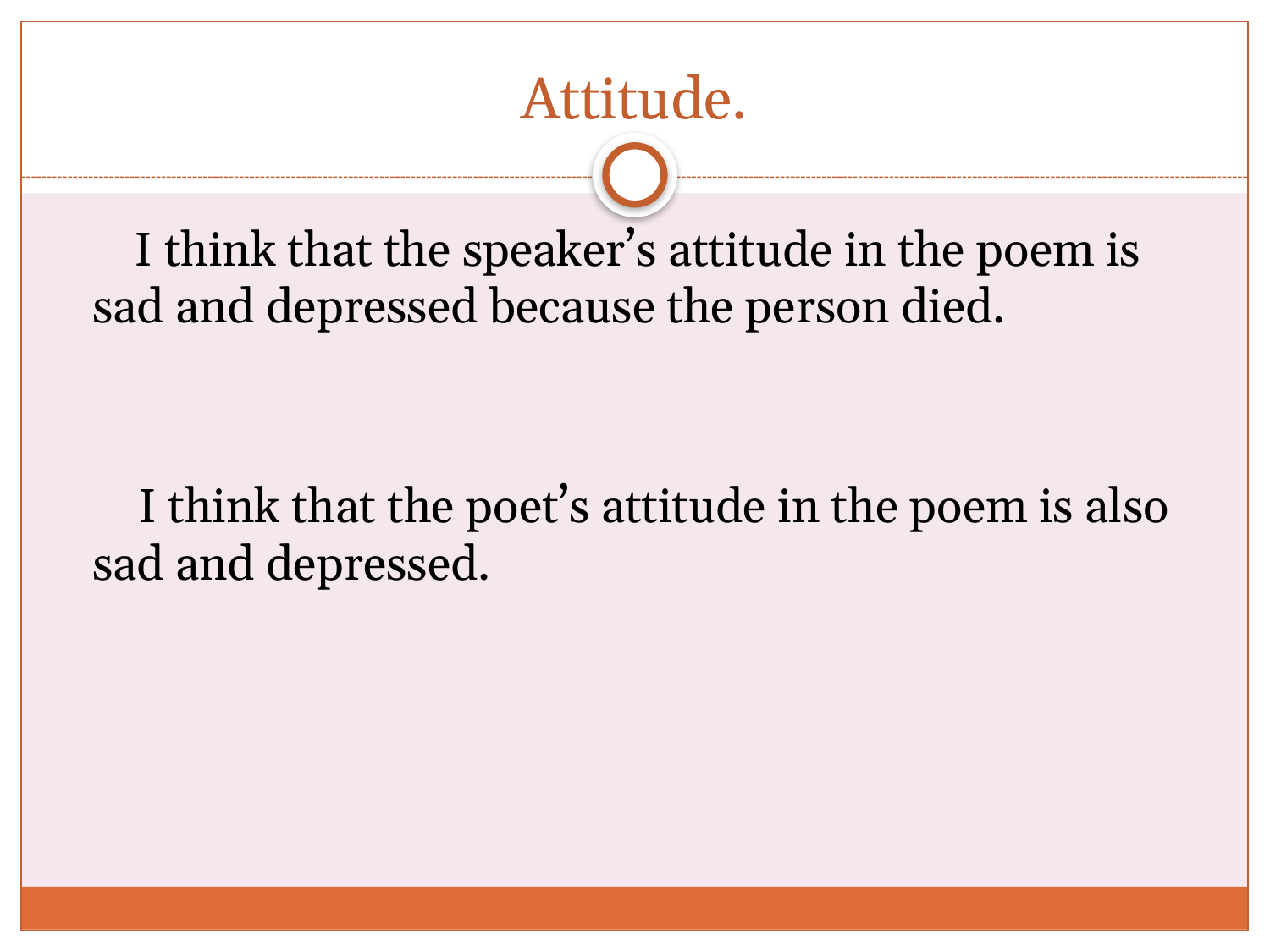

# Attitude.
       I think that the speaker’s attitude in the poem is sad and depressed because the person died.

	    I think that the poet’s attitude in the poem is also sad and depressed.